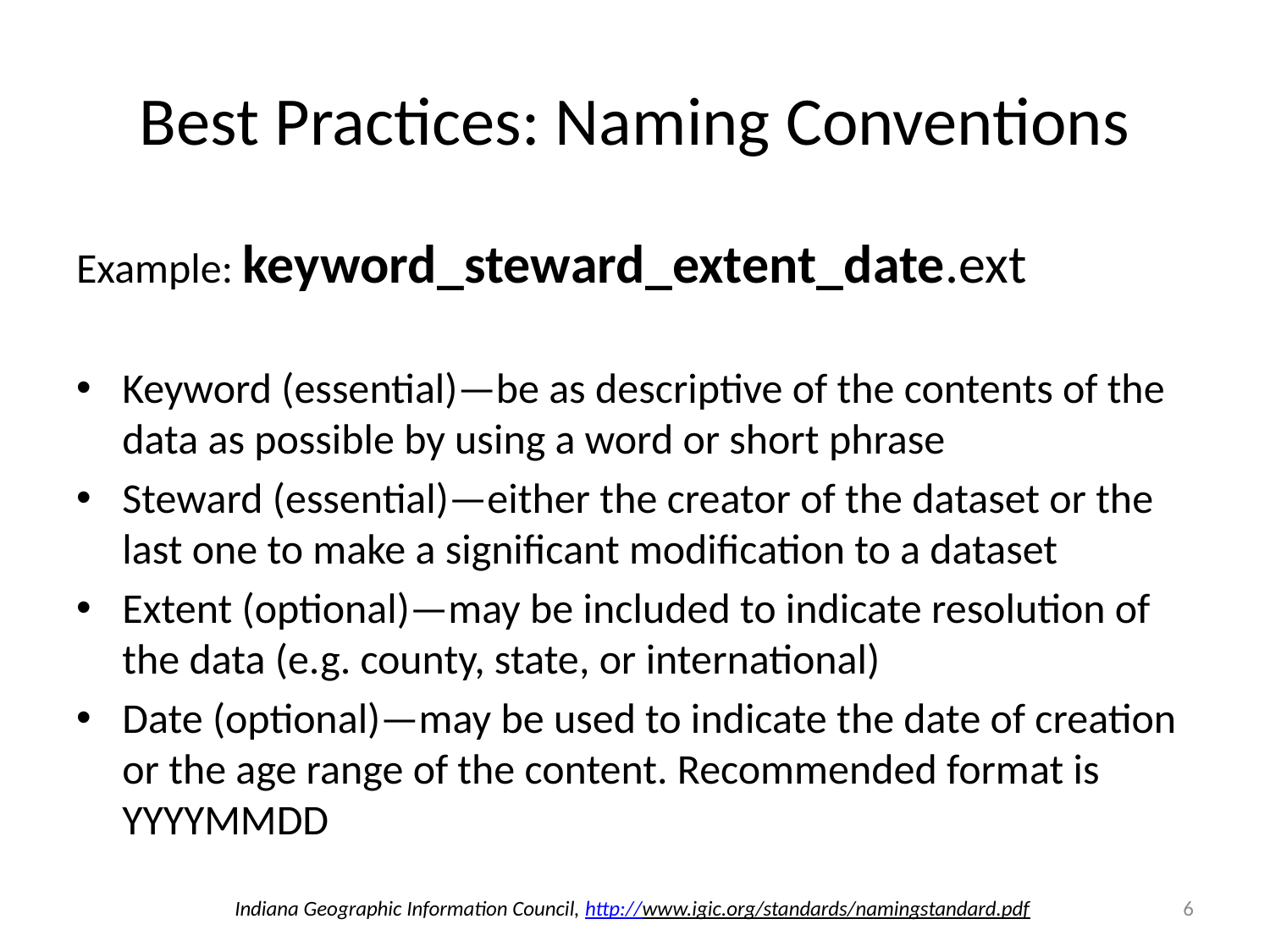

# Best Practices: Naming Conventions
Example: keyword_steward_extent_date.ext

Keyword (essential)—be as descriptive of the contents of the data as possible by using a word or short phrase
Steward (essential)—either the creator of the dataset or the last one to make a significant modification to a dataset
Extent (optional)—may be included to indicate resolution of the data (e.g. county, state, or international)
Date (optional)—may be used to indicate the date of creation or the age range of the content. Recommended format is YYYYMMDD
6
Indiana Geographic Information Council, http://www.igic.org/standards/namingstandard.pdf